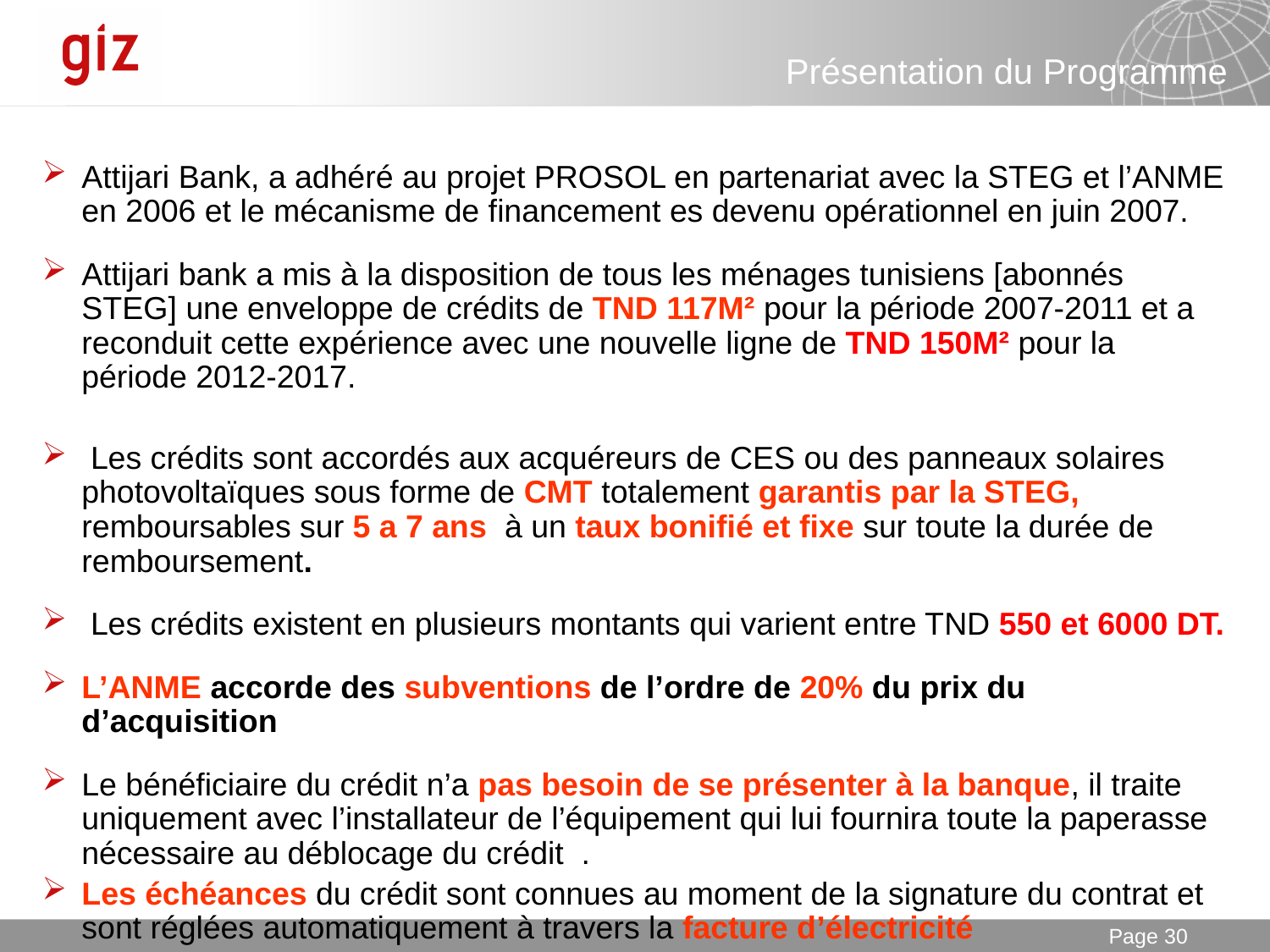

# Présentation du Programme

Attijari Bank, a adhéré au projet PROSOL en partenariat avec la STEG et l’ANME en 2006 et le mécanisme de financement es devenu opérationnel en juin 2007.

Attijari bank a mis à la disposition de tous les ménages tunisiens [abonnés STEG] une enveloppe de crédits de TND 117M² pour la période 2007-2011 et a reconduit cette expérience avec une nouvelle ligne de TND 150M² pour la période 2012-2017.

 Les crédits sont accordés aux acquéreurs de CES ou des panneaux solaires photovoltaïques sous forme de CMT totalement garantis par la STEG, remboursables sur 5 a 7 ans  à un taux bonifié et fixe sur toute la durée de remboursement.

 Les crédits existent en plusieurs montants qui varient entre TND 550 et 6000 DT.

L’ANME accorde des subventions de l’ordre de 20% du prix du d’acquisition

Le bénéficiaire du crédit n’a pas besoin de se présenter à la banque, il traite uniquement avec l’installateur de l’équipement qui lui fournira toute la paperasse nécessaire au déblocage du crédit  .
Les échéances du crédit sont connues au moment de la signature du contrat et sont réglées automatiquement à travers la facture d’électricité